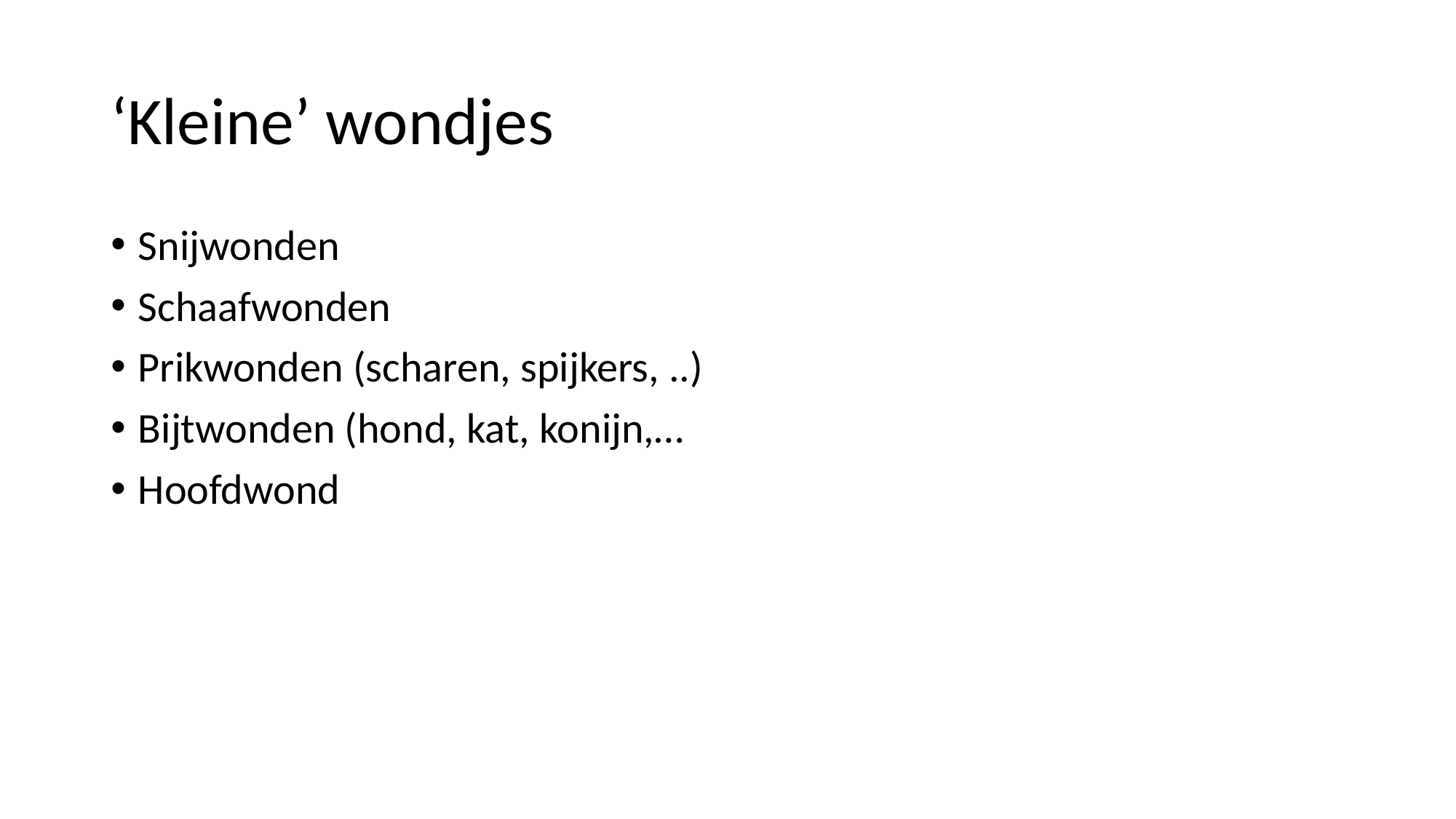

# ‘Kleine’ wondjes
Snijwonden
Schaafwonden
Prikwonden (scharen, spijkers, ..)
Bijtwonden (hond, kat, konijn,…
Hoofdwond